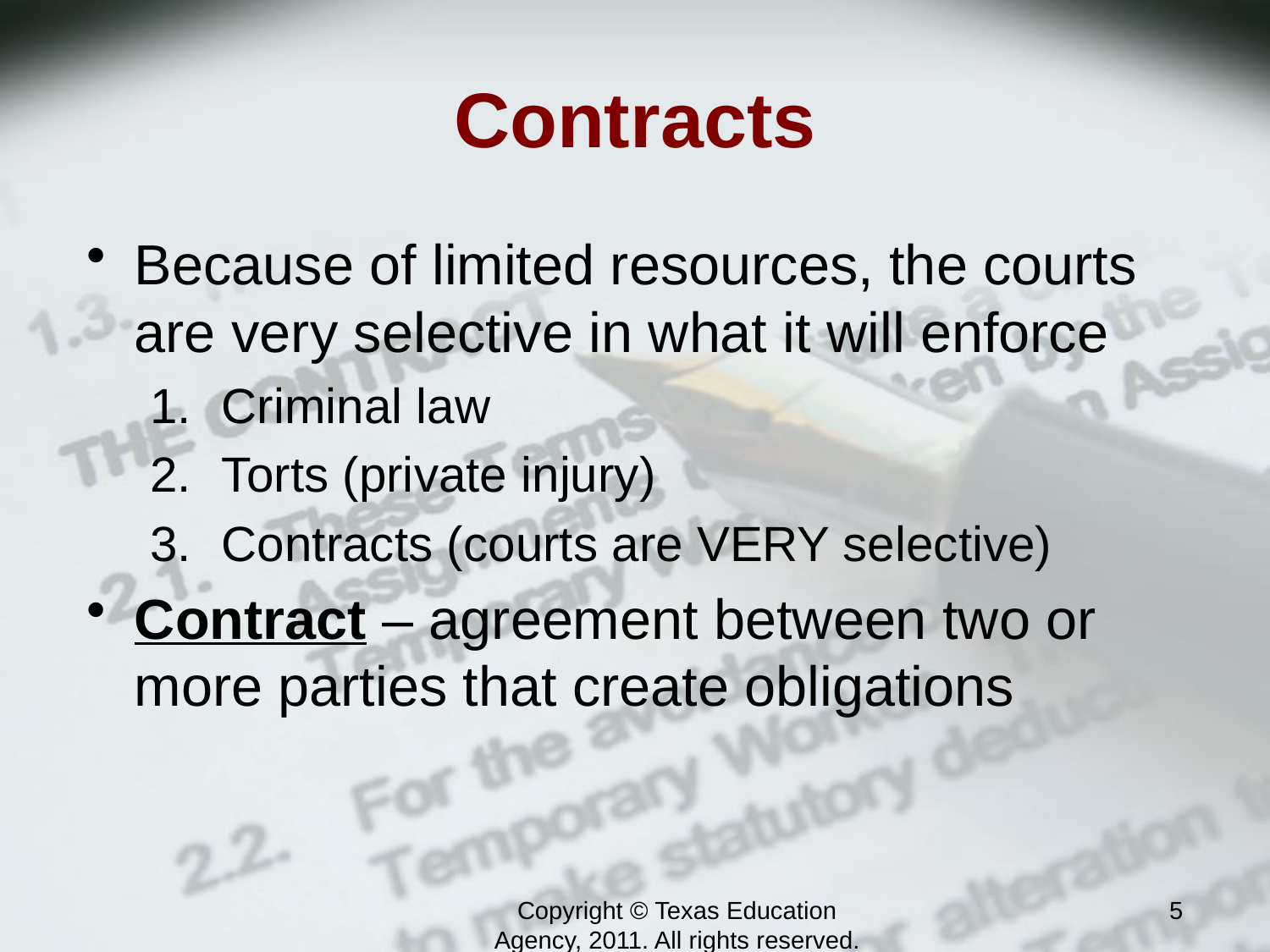

# Contracts
Because of limited resources, the courts are very selective in what it will enforce
Criminal law
Torts (private injury)
Contracts (courts are VERY selective)
Contract – agreement between two or more parties that create obligations
Copyright © Texas Education Agency, 2011. All rights reserved.
5